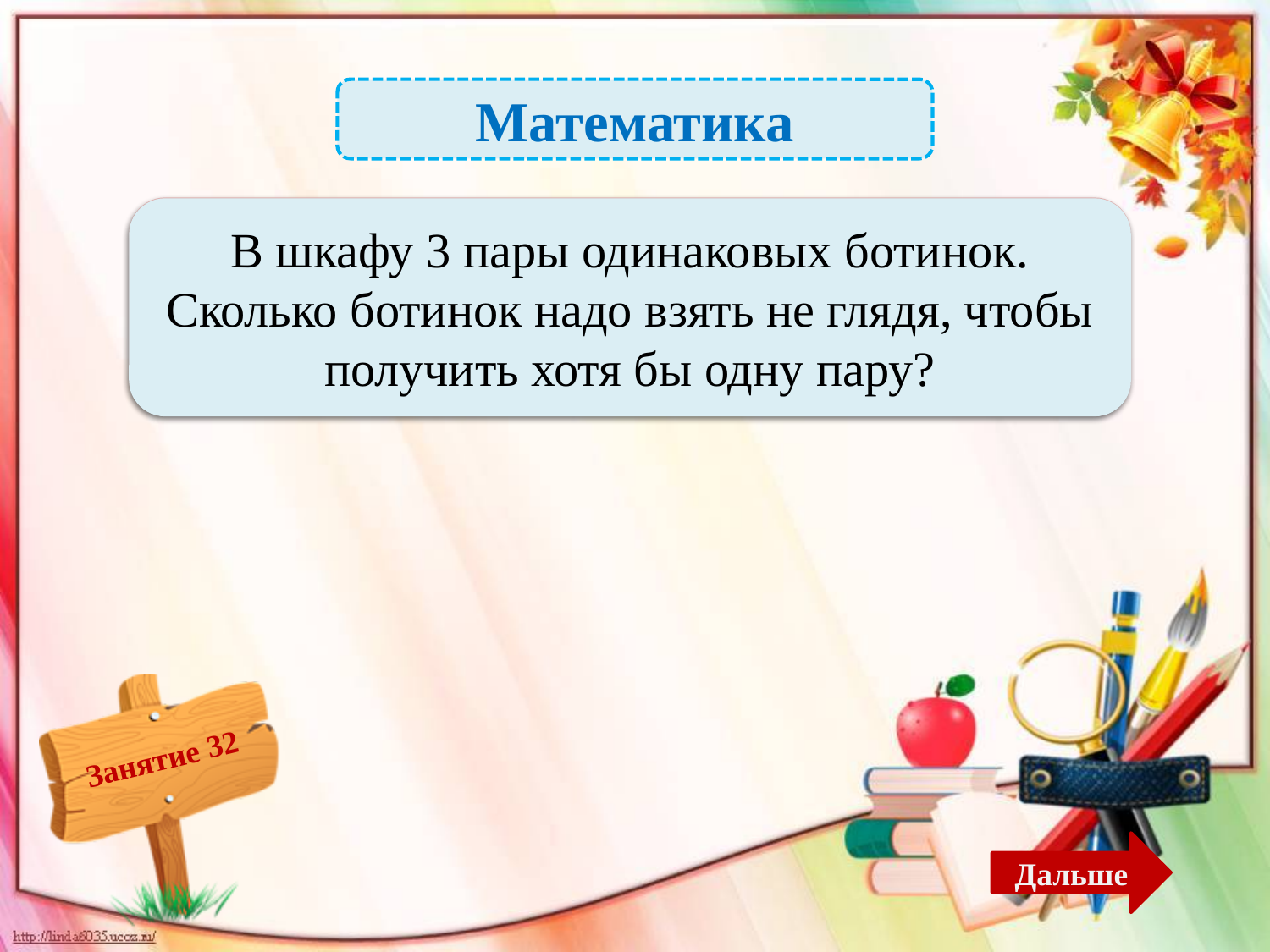

Математика
 4 ботинка – 2б.
В шкафу 3 пары одинаковых ботинок. Сколько ботинок надо взять не глядя, чтобы получить хотя бы одну пару?

Дальше